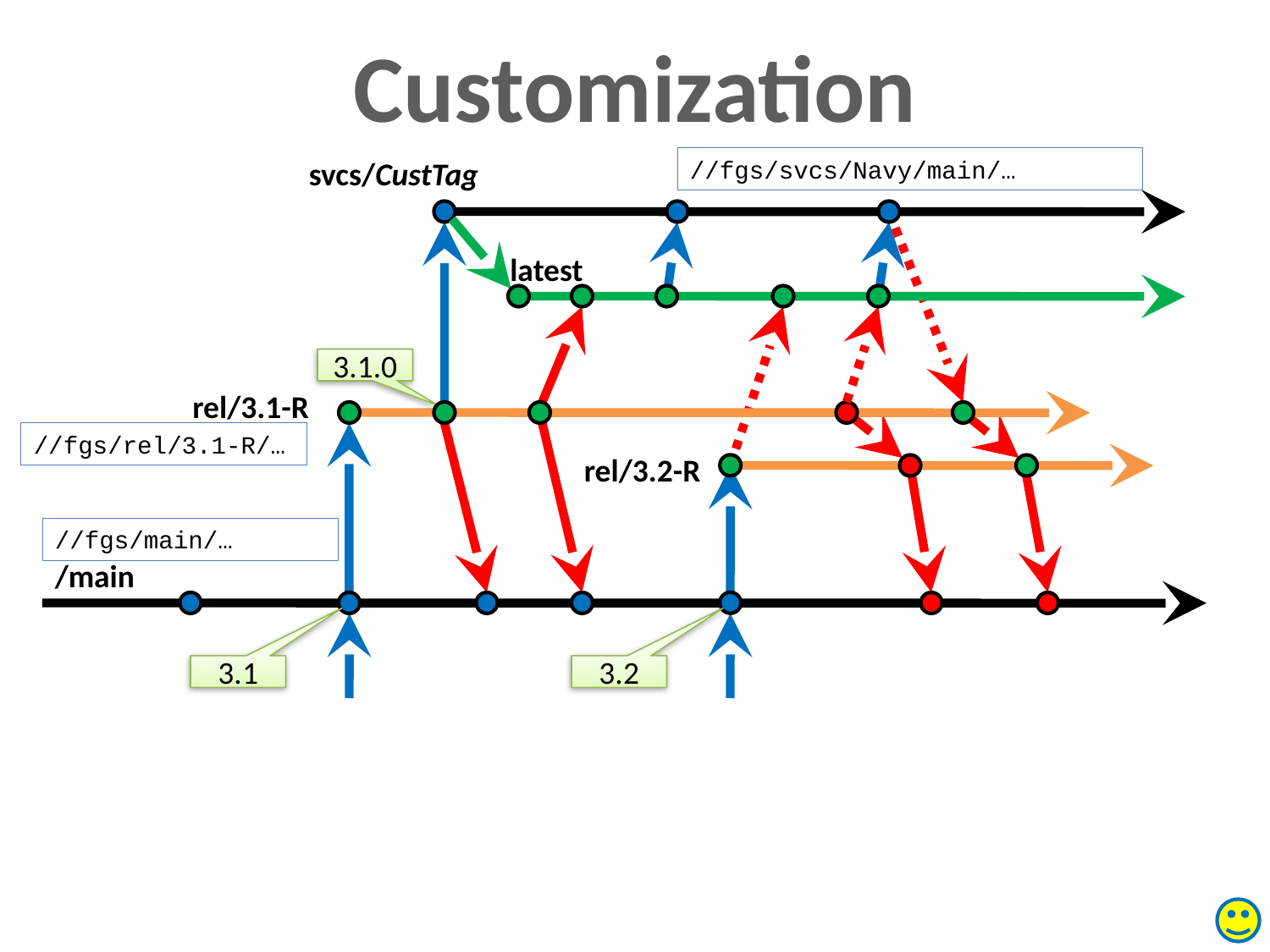

Customization
svcs/CustTag
//fgs/svcs/Navy/main/…

latest

3.1.0
rel/3.1-R

//fgs/rel/3.1-R/…
rel/3.2-R

//fgs/main/…
/main

3.1
3.2